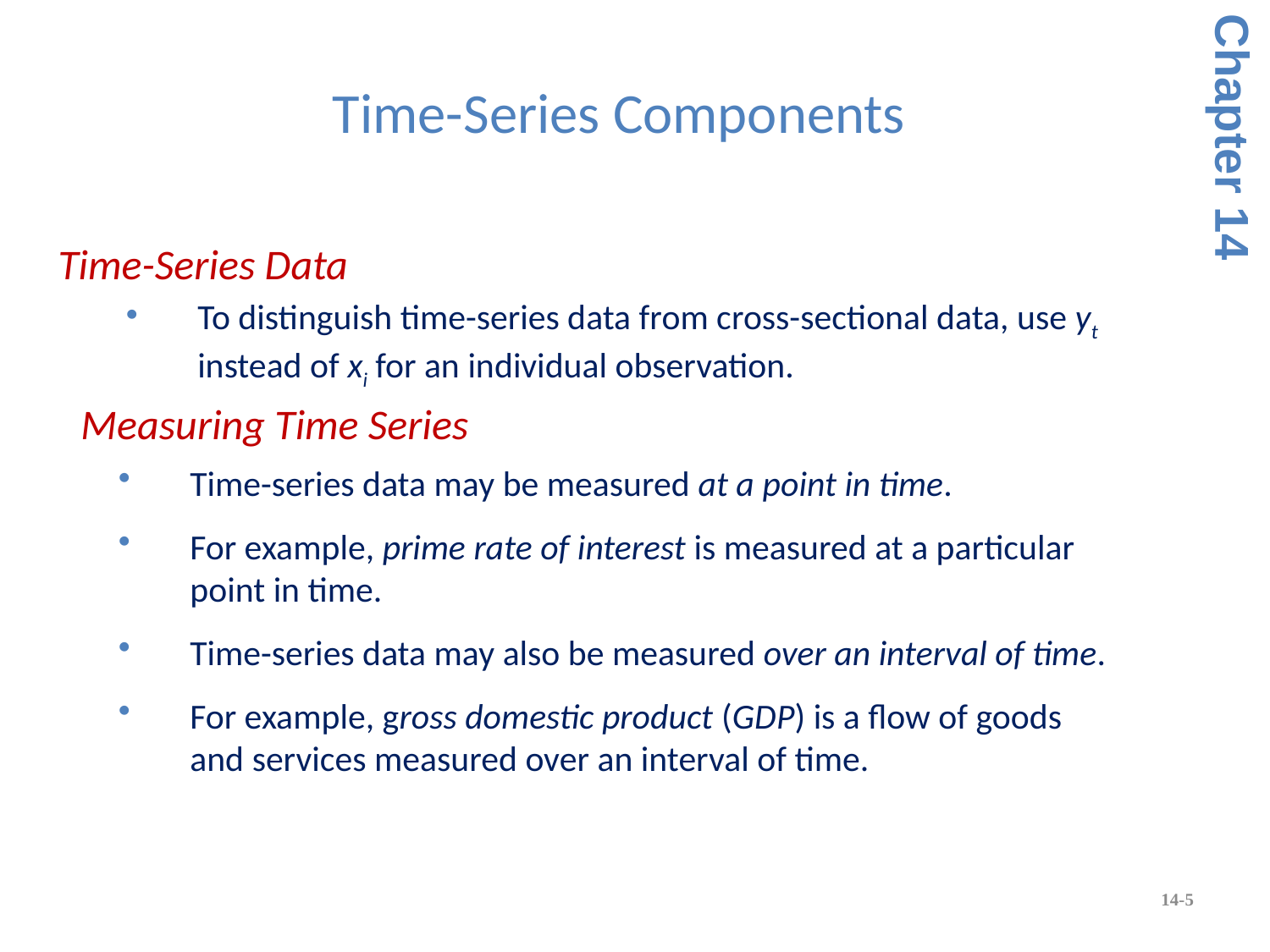

# Time-Series Components
Chapter 14
 Time-Series Data
To distinguish time-series data from cross-sectional data, use yt instead of xi for an individual observation.
Measuring Time Series
Time-series data may be measured at a point in time.
For example, prime rate of interest is measured at a particular point in time.
Time-series data may also be measured over an interval of time.
For example, gross domestic product (GDP) is a flow of goods and services measured over an interval of time.
14-5